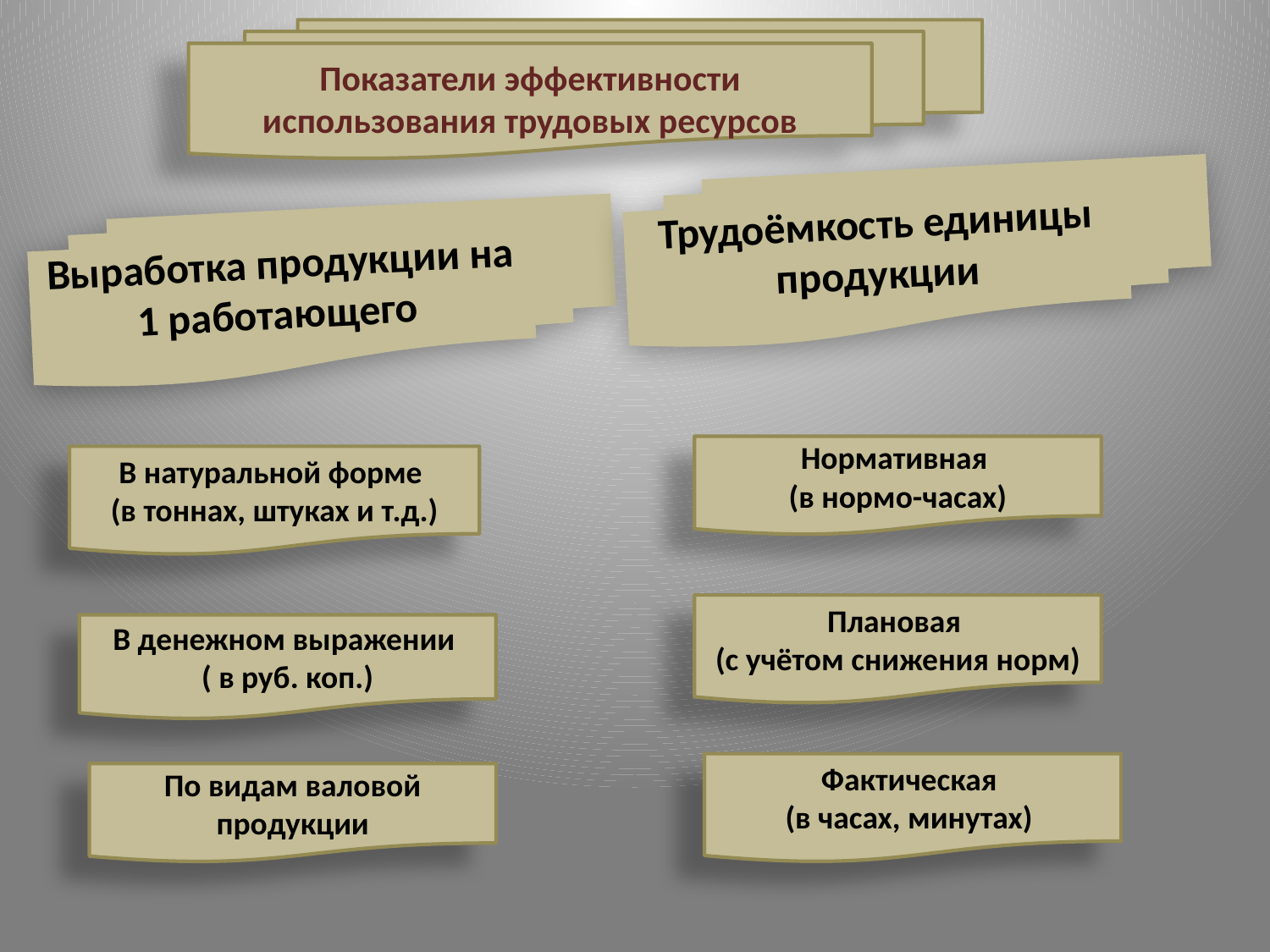

Показатели эффективности использования трудовых ресурсов
Трудоёмкость единицы продукции

Выработка продукции на 1 работающего

Нормативная
(в нормо-часах)
В натуральной форме
(в тоннах, штуках и т.д.)
Плановая
(с учётом снижения норм)
В денежном выражении
( в руб. коп.)
Фактическая
(в часах, минутах)
По видам валовой продукции